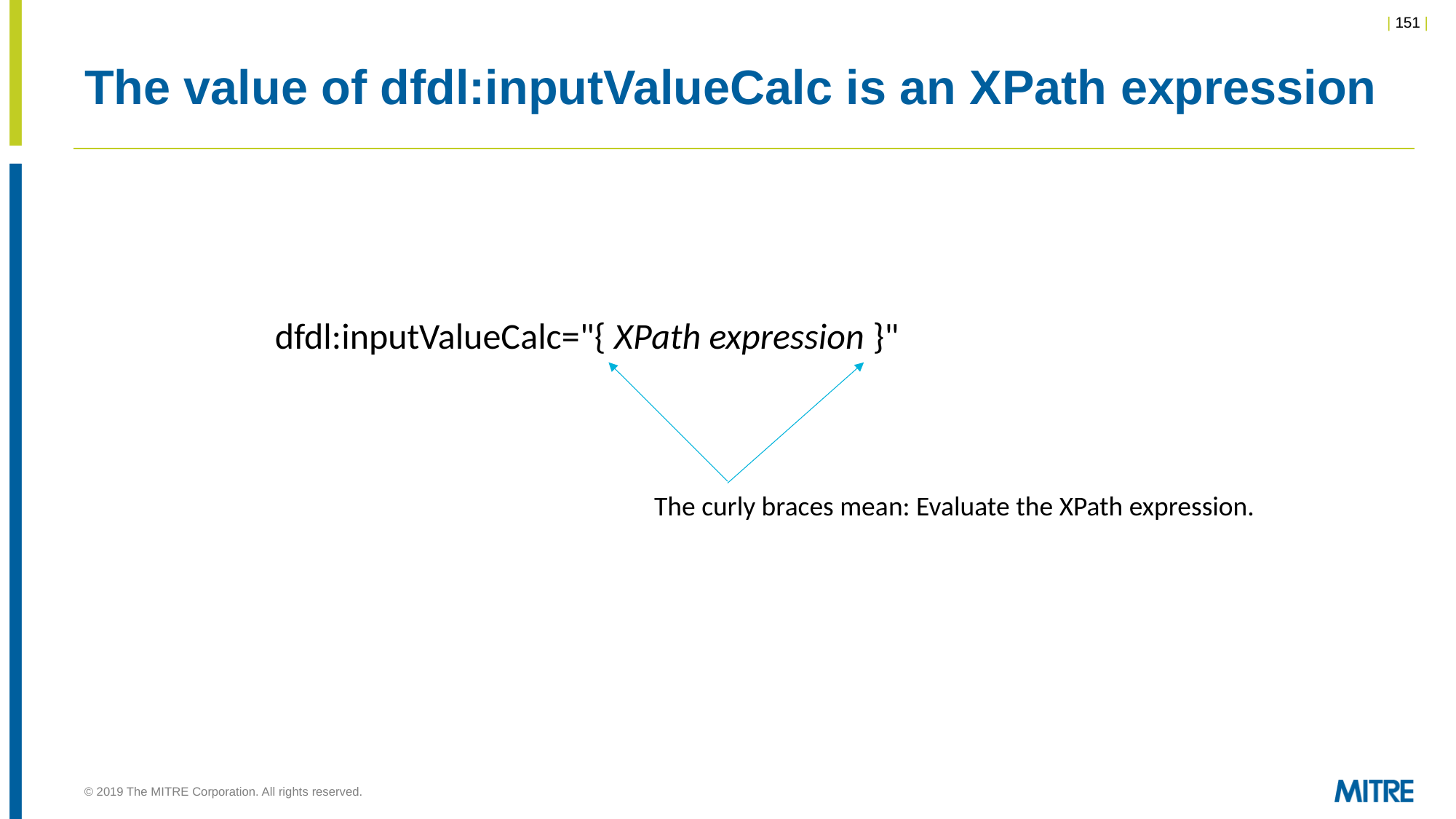

# The value of dfdl:inputValueCalc is an XPath expression
dfdl:inputValueCalc="{ XPath expression }"
The curly braces mean: Evaluate the XPath expression.
© 2019 The MITRE Corporation. All rights reserved.